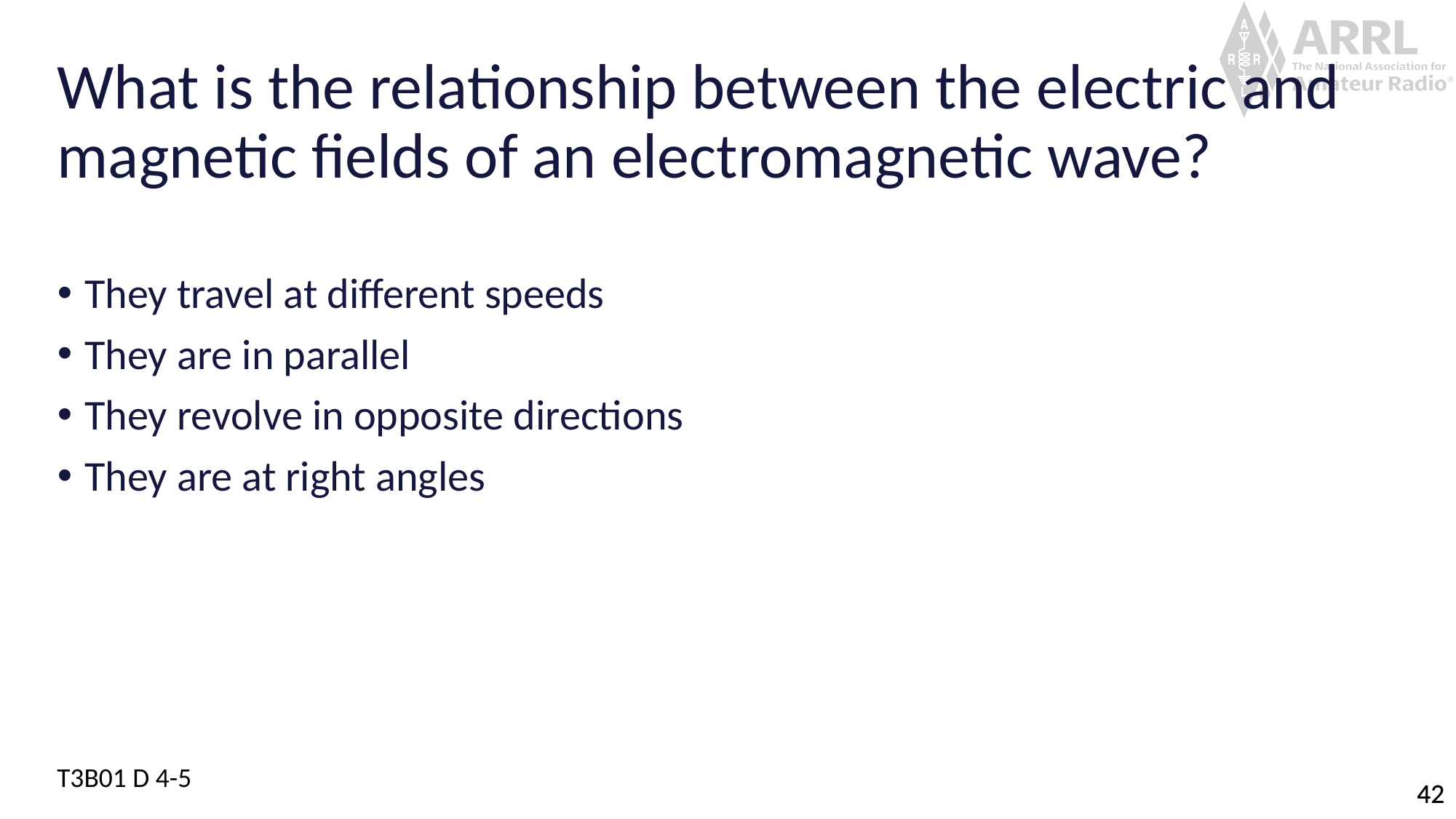

# What is the relationship between the electric and magnetic fields of an electromagnetic wave?
They travel at different speeds
They are in parallel
They revolve in opposite directions
They are at right angles
T3B01 D 4-5